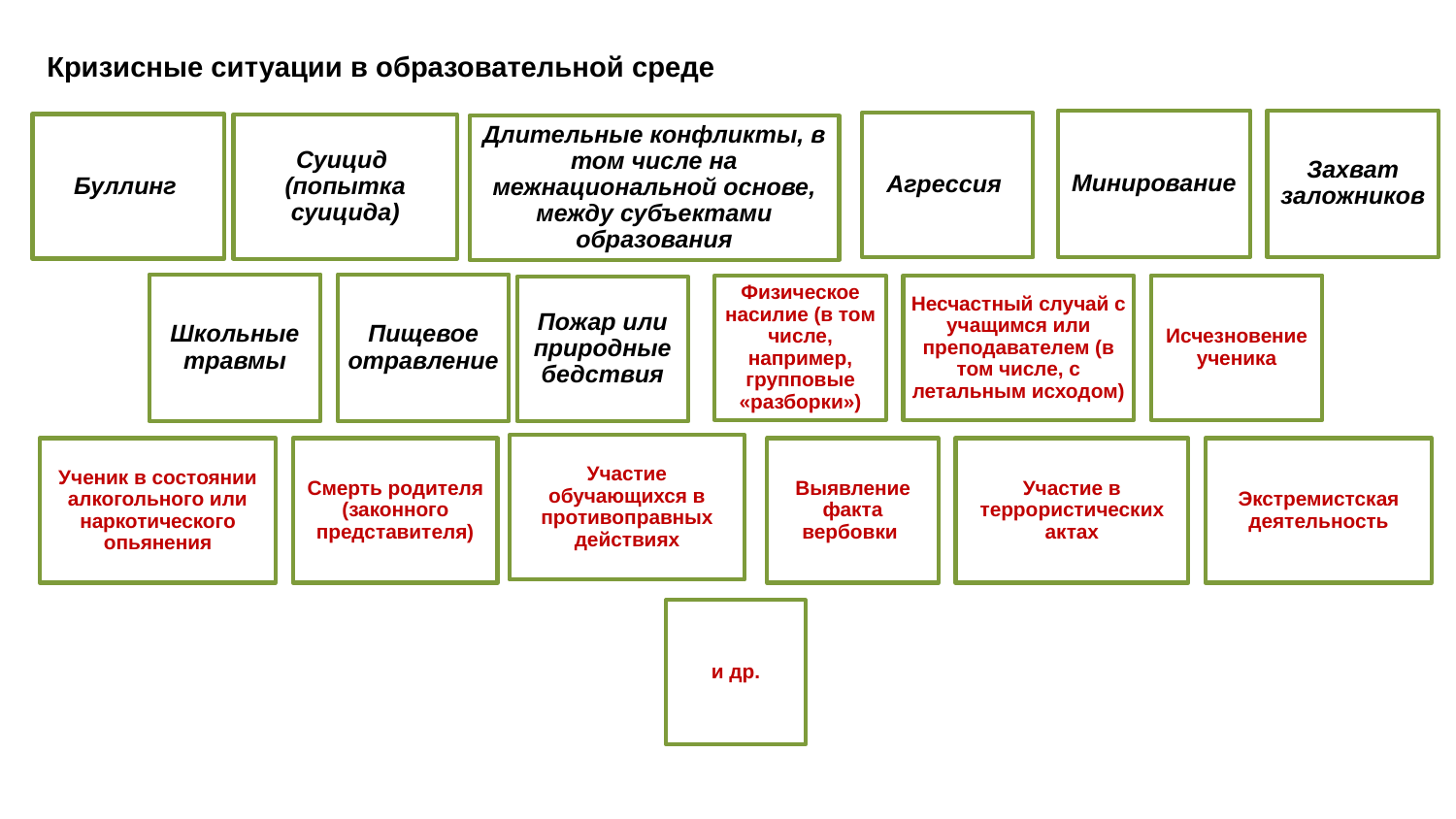

Кризисные ситуации в образовательной среде
Буллинг
Суицид  (попытка суицида)
Длительные конфликты, в том числе на межнациональной основе, между субъектами образования
Агрессия
Минирование
Захват заложников
Школьные травмы
Пищевое отравление
Пожар или природные бедствия
Физическое насилие (в том числе, например, групповые «разборки»)
Несчастный случай с учащимся или преподавателем (в том числе, с летальным исходом)
Исчезновение ученика
Ученик в состоянии алкогольного или наркотического опьянения
Смерть родителя (законного представителя)
Участие обучающихся в противоправных действиях
Выявление факта вербовки
Участие в террористических актах
Экстремистская деятельность
и др.
#
2